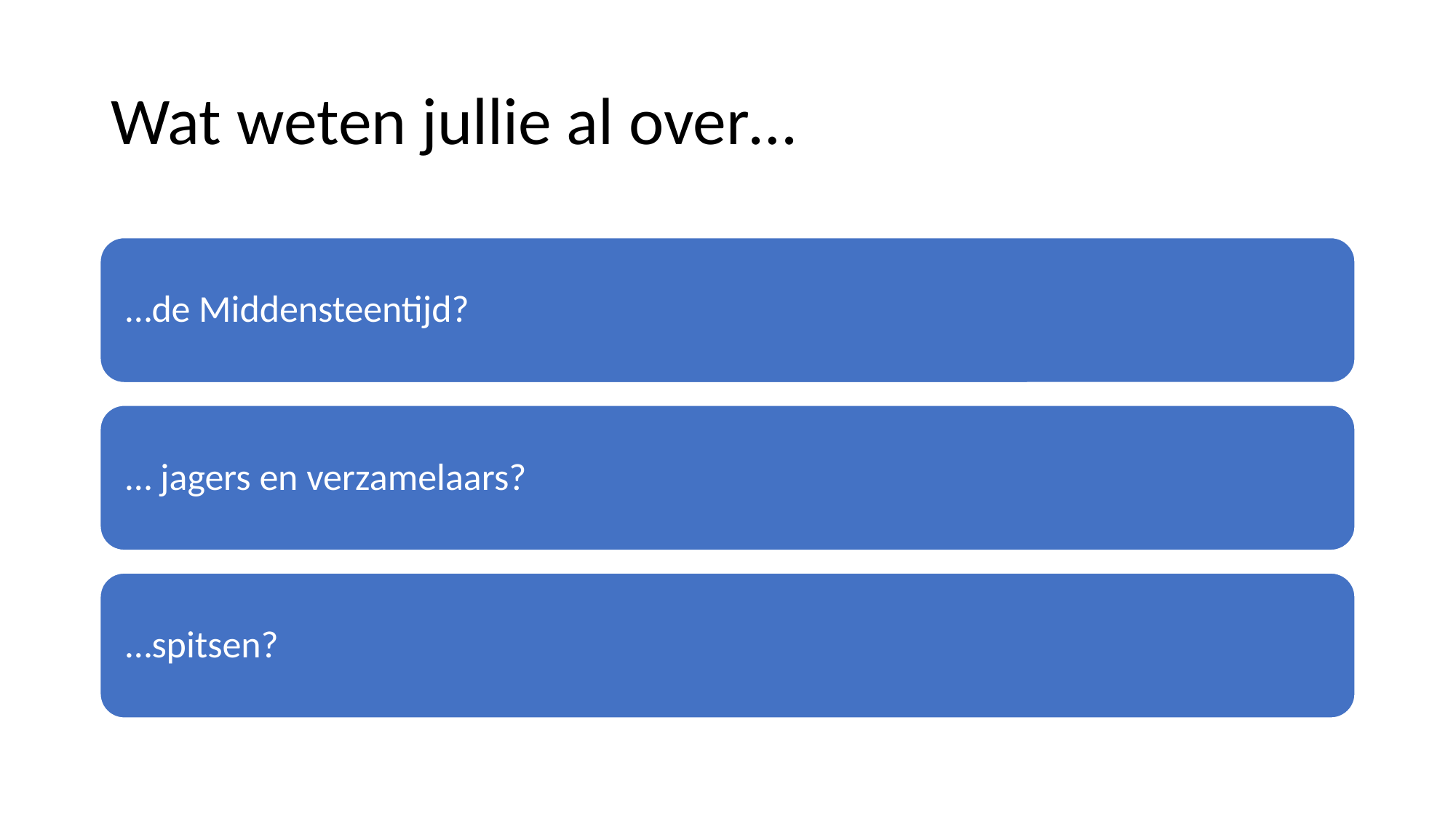

# Wat weten jullie al over…
…de Middensteentijd?
… jagers en verzamelaars?
…spitsen?